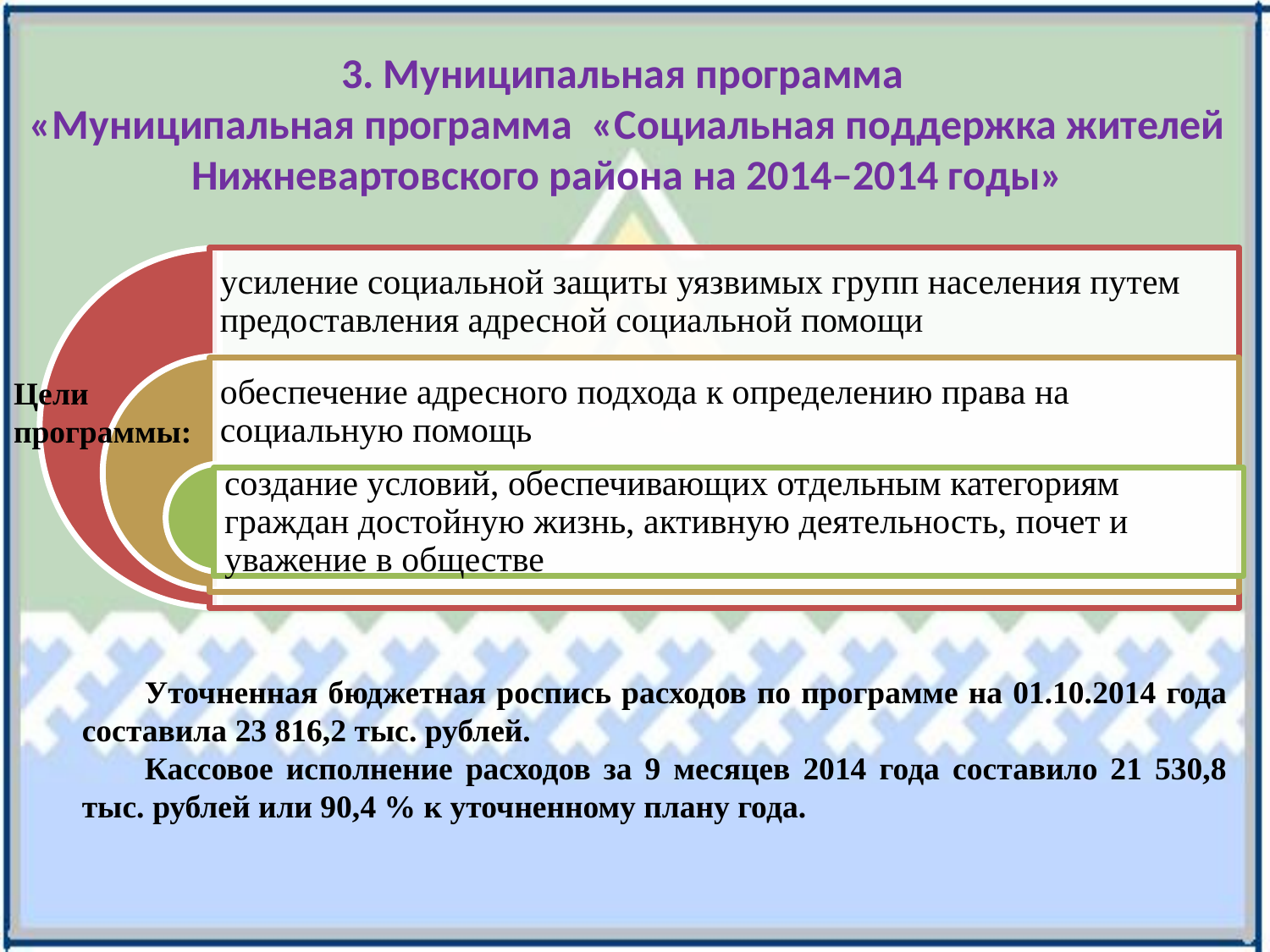

3. Муниципальная программа
«Муниципальная программа  «Социальная поддержка жителей Нижневартовского района на 2014–2014 годы»

усиление социальной защиты уязвимых групп населения путем  предоставления адресной социальной помощи
обеспечение адресного подхода к определению права на социальную помощь
создание условий, обеспечивающих отдельным категориям граждан достойную жизнь, активную деятельность, почет и уважение в обществе
Цели
программы:
Уточненная бюджетная роспись расходов по программе на 01.10.2014 года составила 23 816,2 тыс. рублей.
Кассовое исполнение расходов за 9 месяцев 2014 года составило 21 530,8 тыс. рублей или 90,4 % к уточненному плану года.